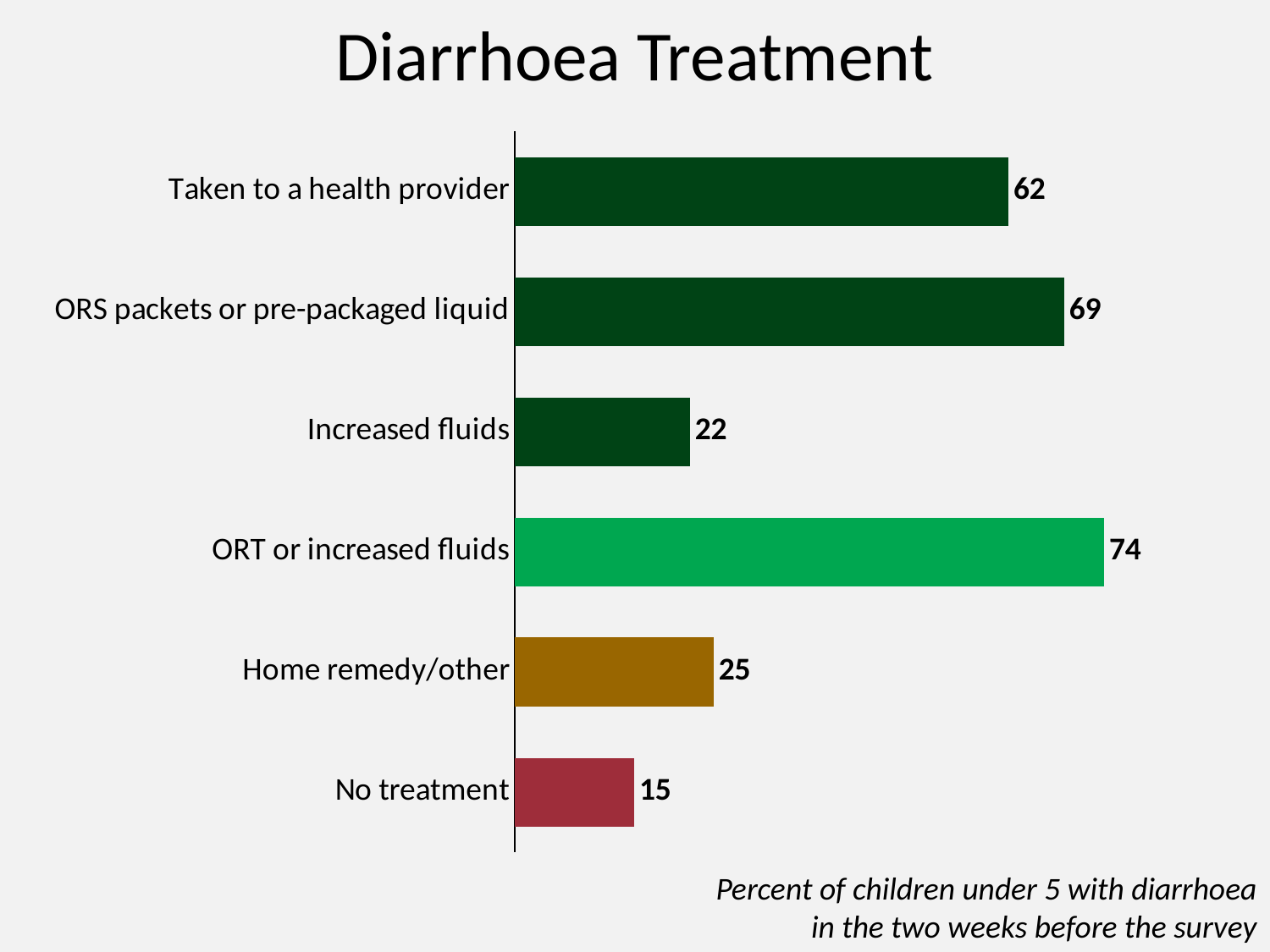

# Diarrhoea Treatment

### Chart

| Category | Series 1 |
|---|---|
| No treatment | 15.0 |
| Home remedy/other | 25.0 |
| ORT or increased fluids | 74.0 |
| Increased fluids | 22.0 |
| ORS packets or pre-packaged liquid | 69.0 |
| Taken to a health provider | 62.0 |
Percent of children under 5 with diarrhoea in the two weeks before the survey